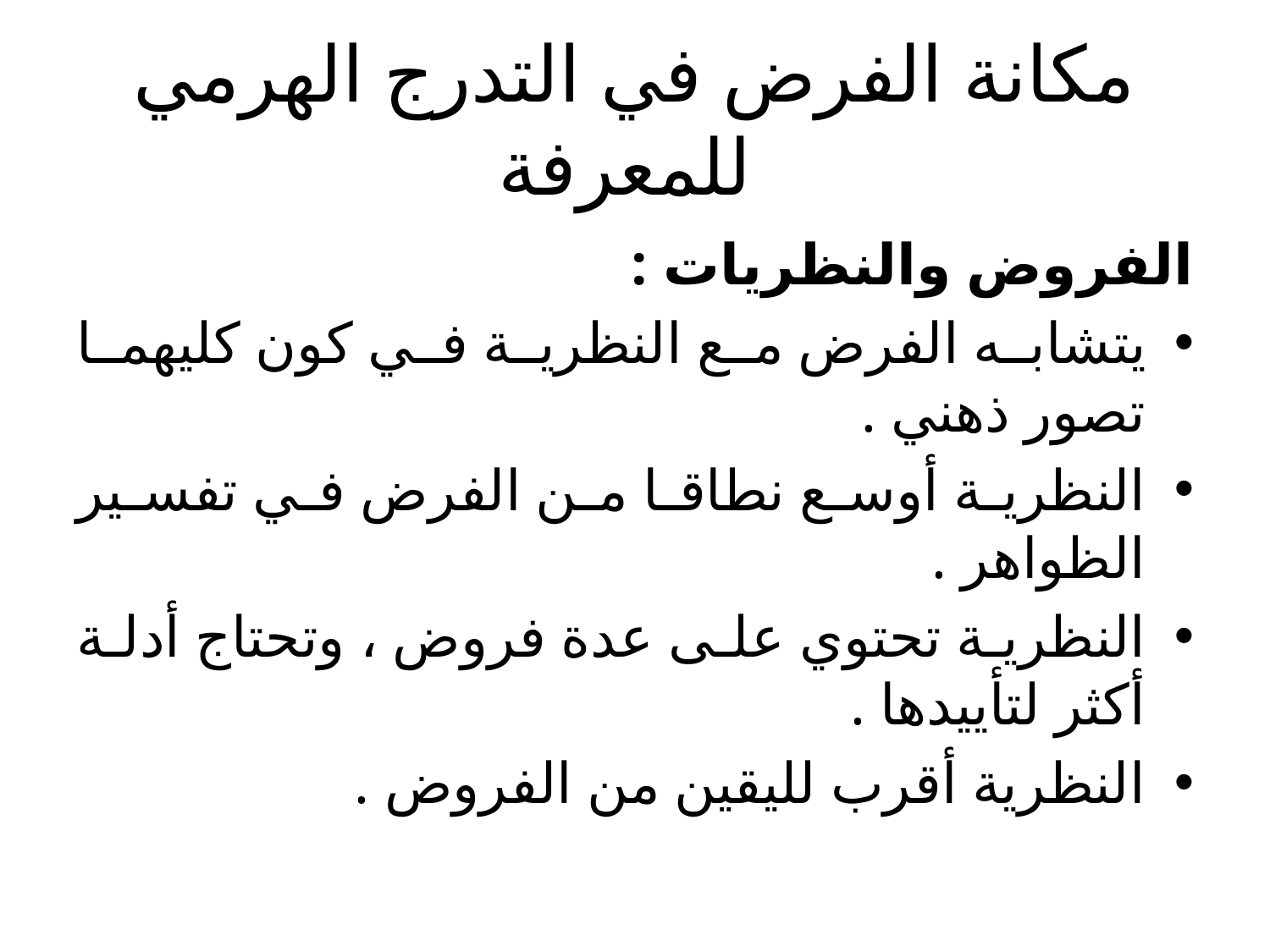

# مكانة الفرض في التدرج الهرمي للمعرفة
الفروض والنظريات :
يتشابه الفرض مع النظرية في كون كليهما تصور ذهني .
النظرية أوسع نطاقا من الفرض في تفسير الظواهر .
النظرية تحتوي على عدة فروض ، وتحتاج أدلة أكثر لتأييدها .
النظرية أقرب لليقين من الفروض .